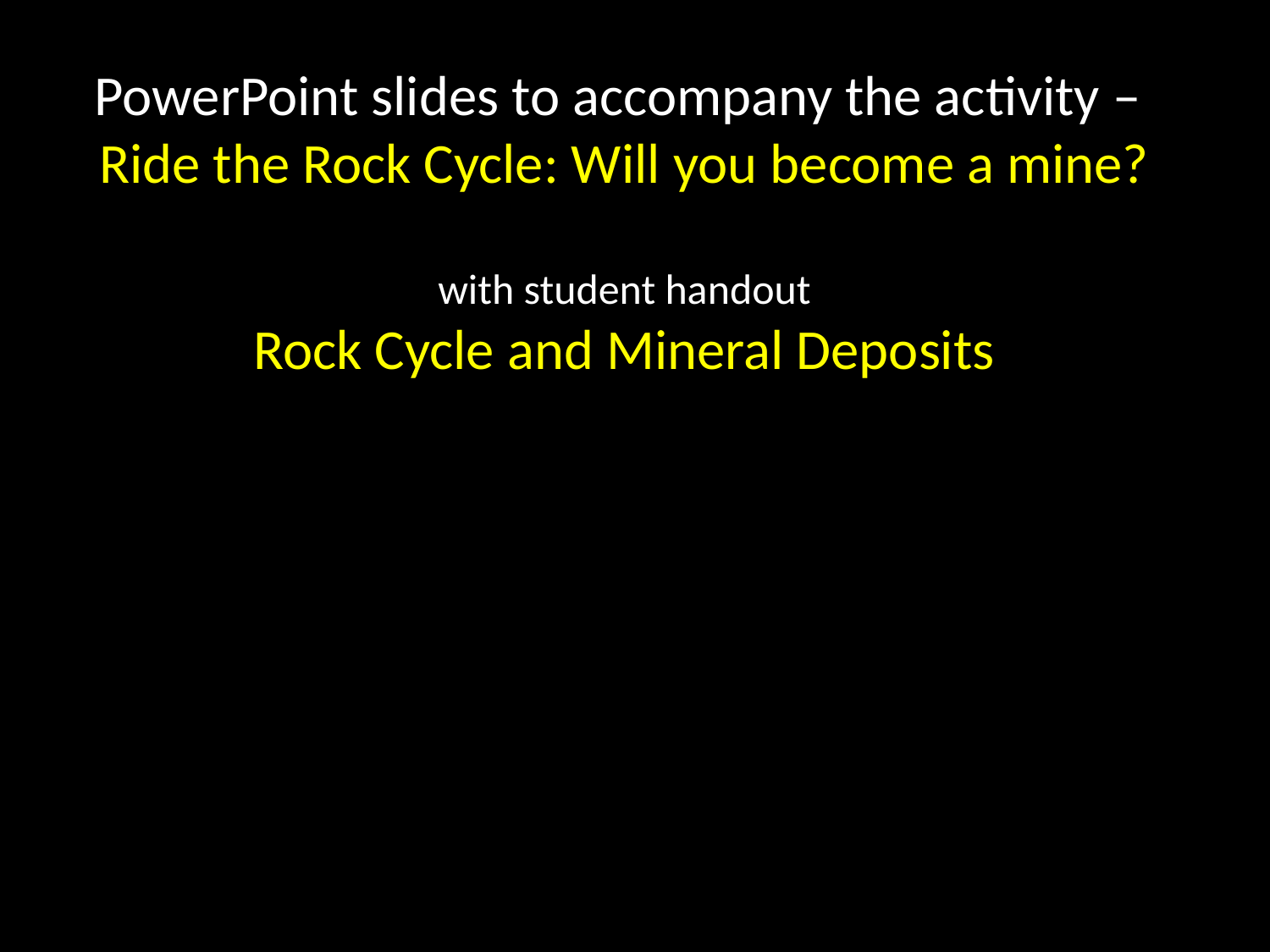

PowerPoint slides to accompany the activity –
Ride the Rock Cycle: Will you become a mine?

with student handout
Rock Cycle and Mineral Deposits